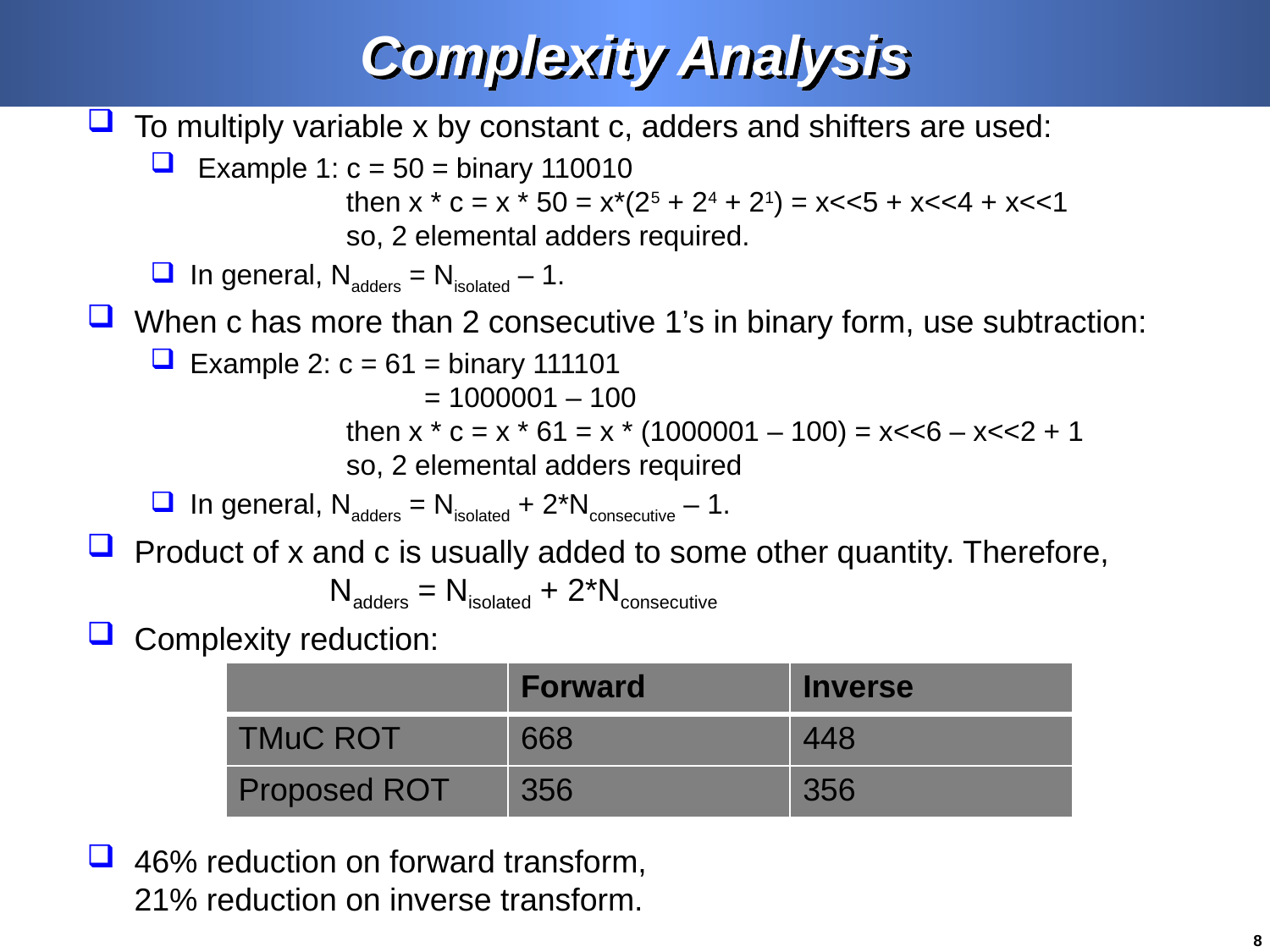

# Complexity Analysis
To multiply variable x by constant c, adders and shifters are used:
 Example 1: c = 50 = binary 110010
                    then x * c = x * 50 = x*(25 + 24 + 21) = x<<5 + x<<4 + x<<1
                    so, 2 elemental adders required.
In general, Nadders = Nisolated – 1.
When c has more than 2 consecutive 1’s in binary form, use subtraction:
Example 2: c = 61 = binary 111101
                              = 1000001 – 100
                    then x * c = x * 61 = x * (1000001 – 100) = x<<6 – x<<2 + 1
                    so, 2 elemental adders required
In general, Nadders = Nisolated + 2*Nconsecutive – 1.
Product of x and c is usually added to some other quantity. Therefore,
                      Nadders = Nisolated + 2*Nconsecutive
Complexity reduction:

46% reduction on forward transform,
21% reduction on inverse transform.
|  | Forward | Inverse |
| --- | --- | --- |
| TMuC ROT | 668 | 448 |
| Proposed ROT | 356 | 356 |
8